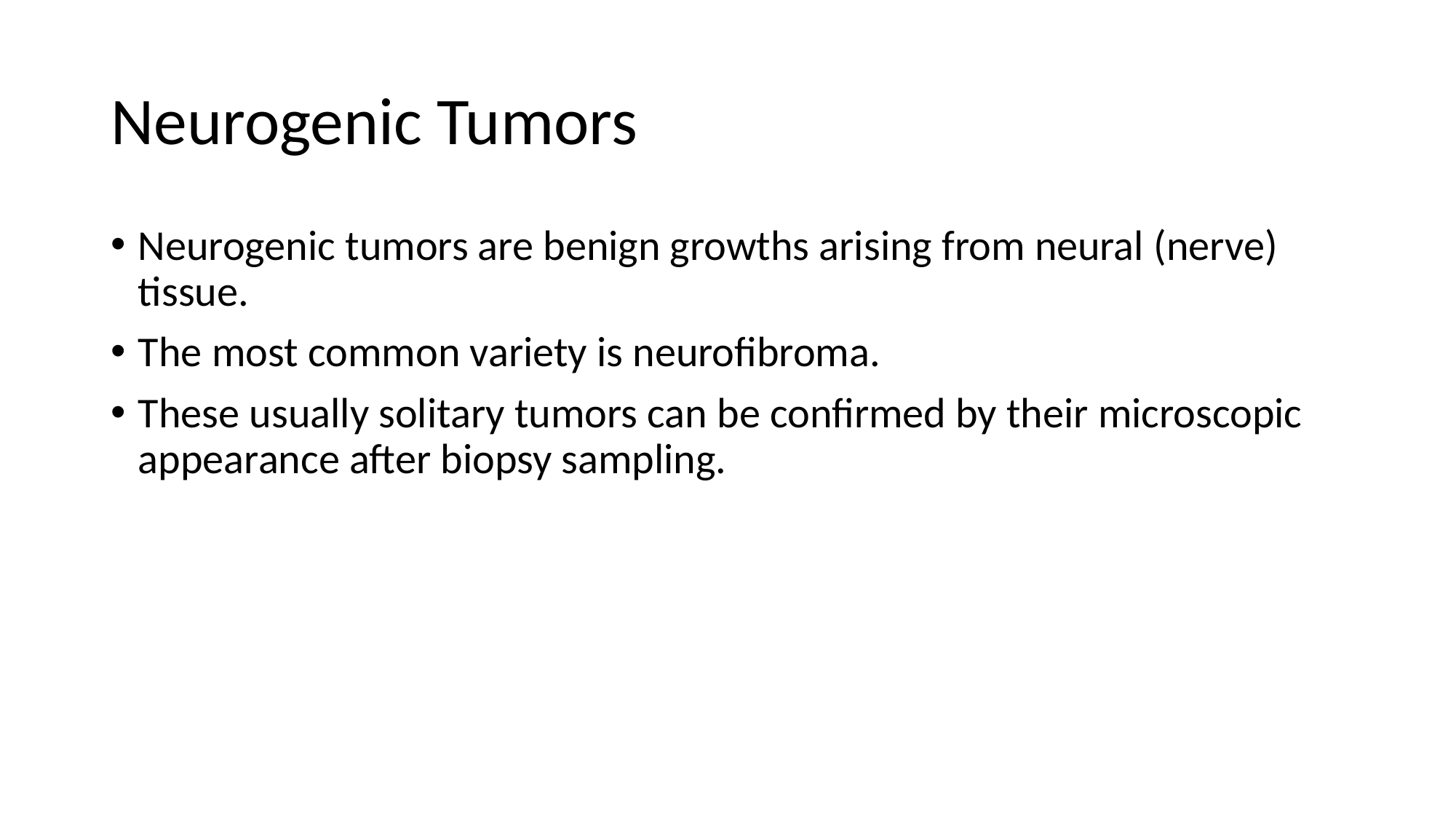

# Neurogenic Tumors
Neurogenic tumors are benign growths arising from neural (nerve) tissue.
The most common variety is neurofibroma.
These usually solitary tumors can be confirmed by their microscopic appearance after biopsy sampling.